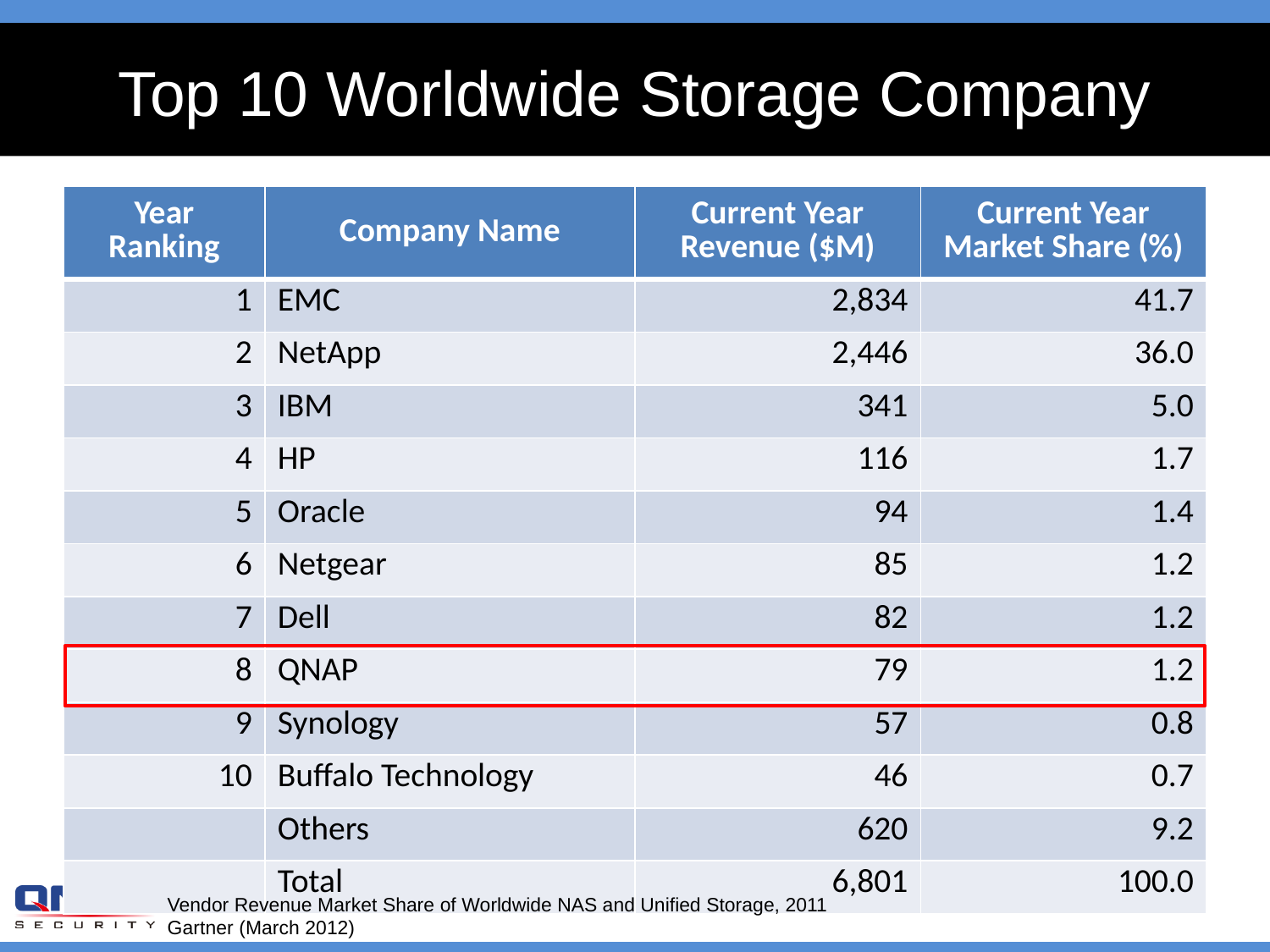

# Top 10 Worldwide Storage Company
| Year Ranking | Company Name | Current Year Revenue ($M) | Current Year Market Share (%) |
| --- | --- | --- | --- |
| 1 | EMC | 2,834 | 41.7 |
| 2 | NetApp | 2,446 | 36.0 |
| 3 | IBM | 341 | 5.0 |
| 4 | HP | 116 | 1.7 |
| 5 | Oracle | 94 | 1.4 |
| 6 | Netgear | 85 | 1.2 |
| 7 | Dell | 82 | 1.2 |
| 8 | QNAP | 79 | 1.2 |
| 9 | Synology | 57 | 0.8 |
| 10 | Buffalo Technology | 46 | 0.7 |
|  | Others | 620 | 9.2 |
|  | Total | 6,801 | 100.0 |

Vendor Revenue Market Share of Worldwide NAS and Unified Storage, 2011
Gartner (March 2012)